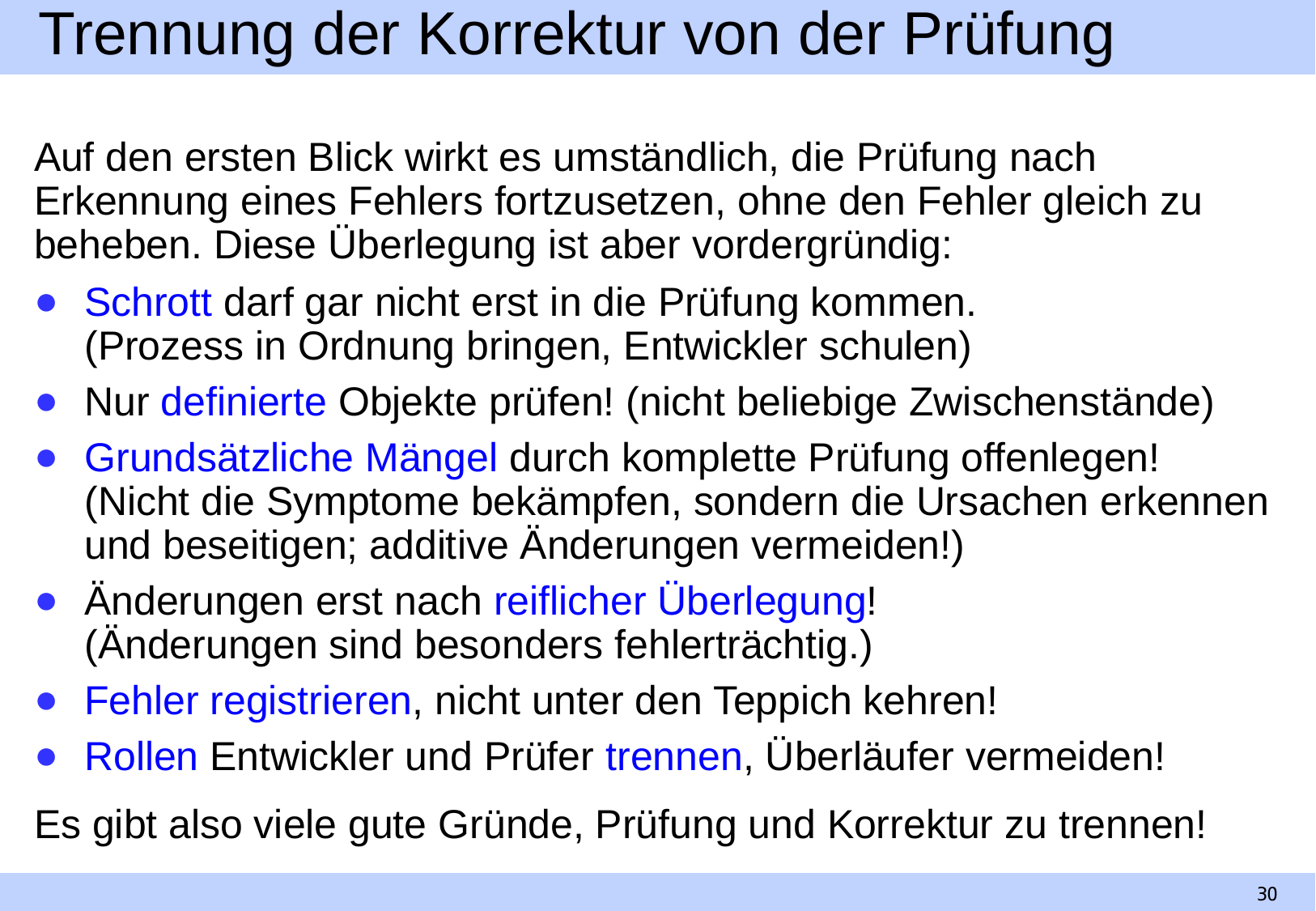

# Trennung der Korrektur von der Prüfung
Auf den ersten Blick wirkt es umständlich, die Prüfung nach Erkennung eines Fehlers fortzusetzen, ohne den Fehler gleich zu beheben. Diese Überlegung ist aber vordergründig:
Schrott darf gar nicht erst in die Prüfung kommen.
(Prozess in Ordnung bringen, Entwickler schulen)
Nur definierte Objekte prüfen! (nicht beliebige Zwischenstände)
Grundsätzliche Mängel durch komplette Prüfung offenlegen! (Nicht die Symptome bekämpfen, sondern die Ursachen erkennen und beseitigen; additive Änderungen vermeiden!)
Änderungen erst nach reiflicher Überlegung!
(Änderungen sind besonders fehlerträchtig.)
Fehler registrieren, nicht unter den Teppich kehren!
Rollen Entwickler und Prüfer trennen, Überläufer vermeiden!
Es gibt also viele gute Gründe, Prüfung und Korrektur zu trennen!

30